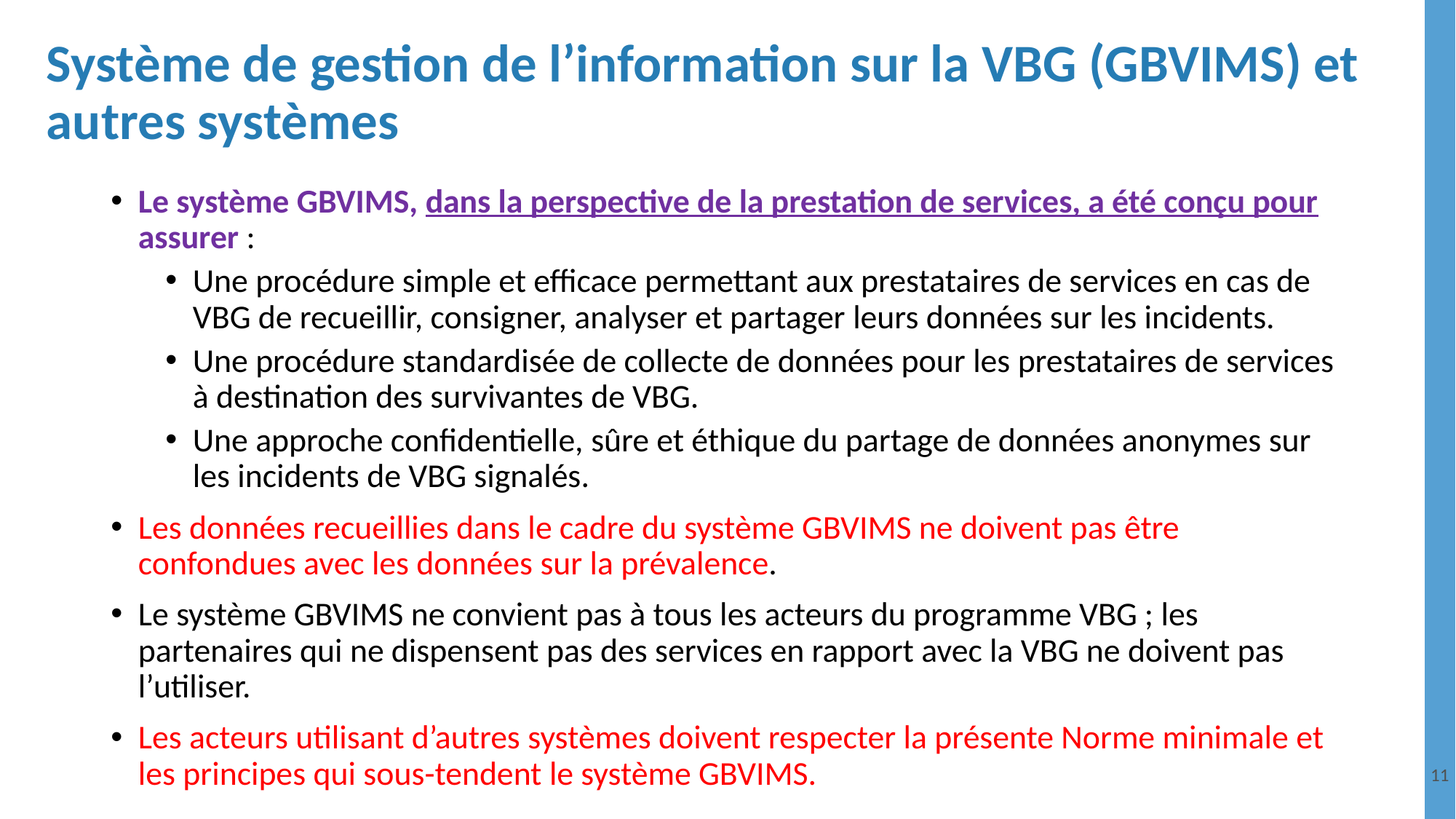

Système de gestion de l’information sur la VBG (GBVIMS) et autres systèmes
Le système GBVIMS, dans la perspective de la prestation de services, a été conçu pour assurer :
Une procédure simple et efficace permettant aux prestataires de services en cas de VBG de recueillir, consigner, analyser et partager leurs données sur les incidents.
Une procédure standardisée de collecte de données pour les prestataires de services à destination des survivantes de VBG.
Une approche confidentielle, sûre et éthique du partage de données anonymes sur les incidents de VBG signalés.
Les données recueillies dans le cadre du système GBVIMS ne doivent pas être confondues avec les données sur la prévalence.
Le système GBVIMS ne convient pas à tous les acteurs du programme VBG ; les partenaires qui ne dispensent pas des services en rapport avec la VBG ne doivent pas l’utiliser.
Les acteurs utilisant d’autres systèmes doivent respecter la présente Norme minimale et les principes qui sous-tendent le système GBVIMS.